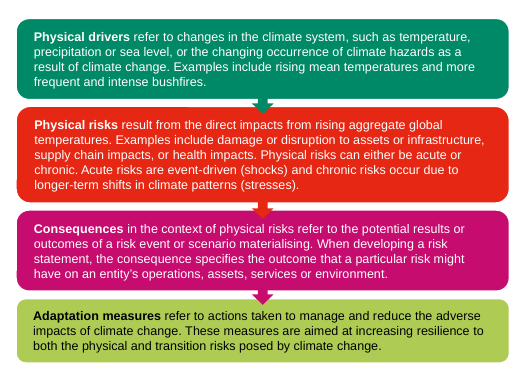

Physical drivers refer to changes in the climate system, such as temperature, precipitation or sea level, or the changing occurrence of climate hazards as a result of climate change. Examples include rising mean temperatures and more frequent and intense bushfires.

Physical risks result from the direct impacts from rising aggregate global temperatures. Examples include damage or disruption to assets or infrastructure, supply chain impacts, or health impacts. Physical risks can either be acute or chronic. Acute risks are event-driven (shocks) and chronic risks occur due to longer-term shifts in climate patterns (stresses).

Consequences in the context of physical risks refer to the potential results or outcomes of a risk event or scenario materialising. When developing a risk statement, the consequence specifies the outcome that a particular risk might have on an entity’s operations, assets, services or environment.

Adaptation measures refer to actions taken to manage and reduce the adverse impacts of climate change. These measures are aimed at increasing resilience to both the physical and transition risks posed by climate change.